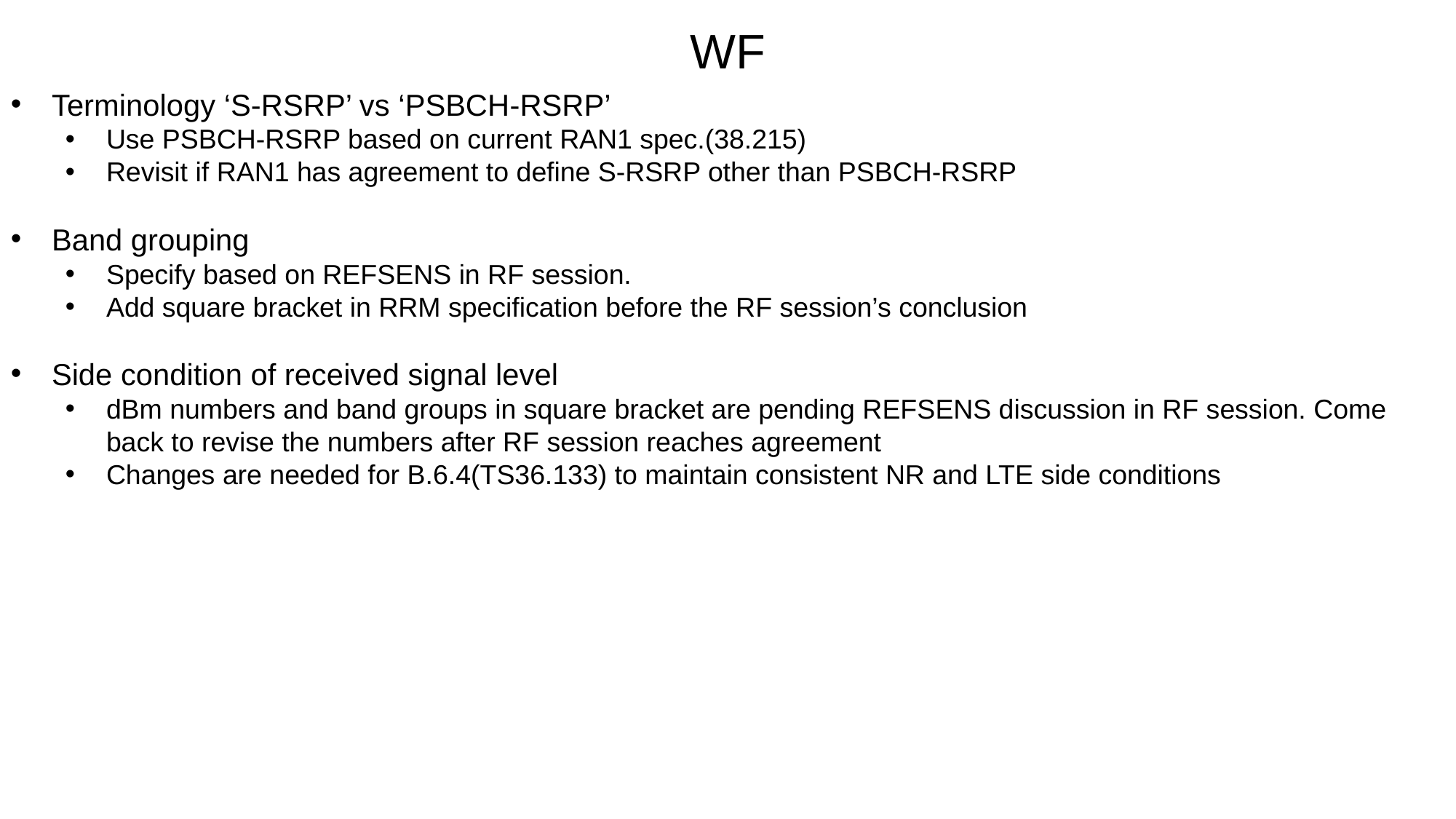

WF
Terminology ‘S-RSRP’ vs ‘PSBCH-RSRP’
Use PSBCH-RSRP based on current RAN1 spec.(38.215)
Revisit if RAN1 has agreement to define S-RSRP other than PSBCH-RSRP

Band grouping
Specify based on REFSENS in RF session.
Add square bracket in RRM specification before the RF session’s conclusion

Side condition of received signal level
dBm numbers and band groups in square bracket are pending REFSENS discussion in RF session. Come back to revise the numbers after RF session reaches agreement
Changes are needed for B.6.4(TS36.133) to maintain consistent NR and LTE side conditions